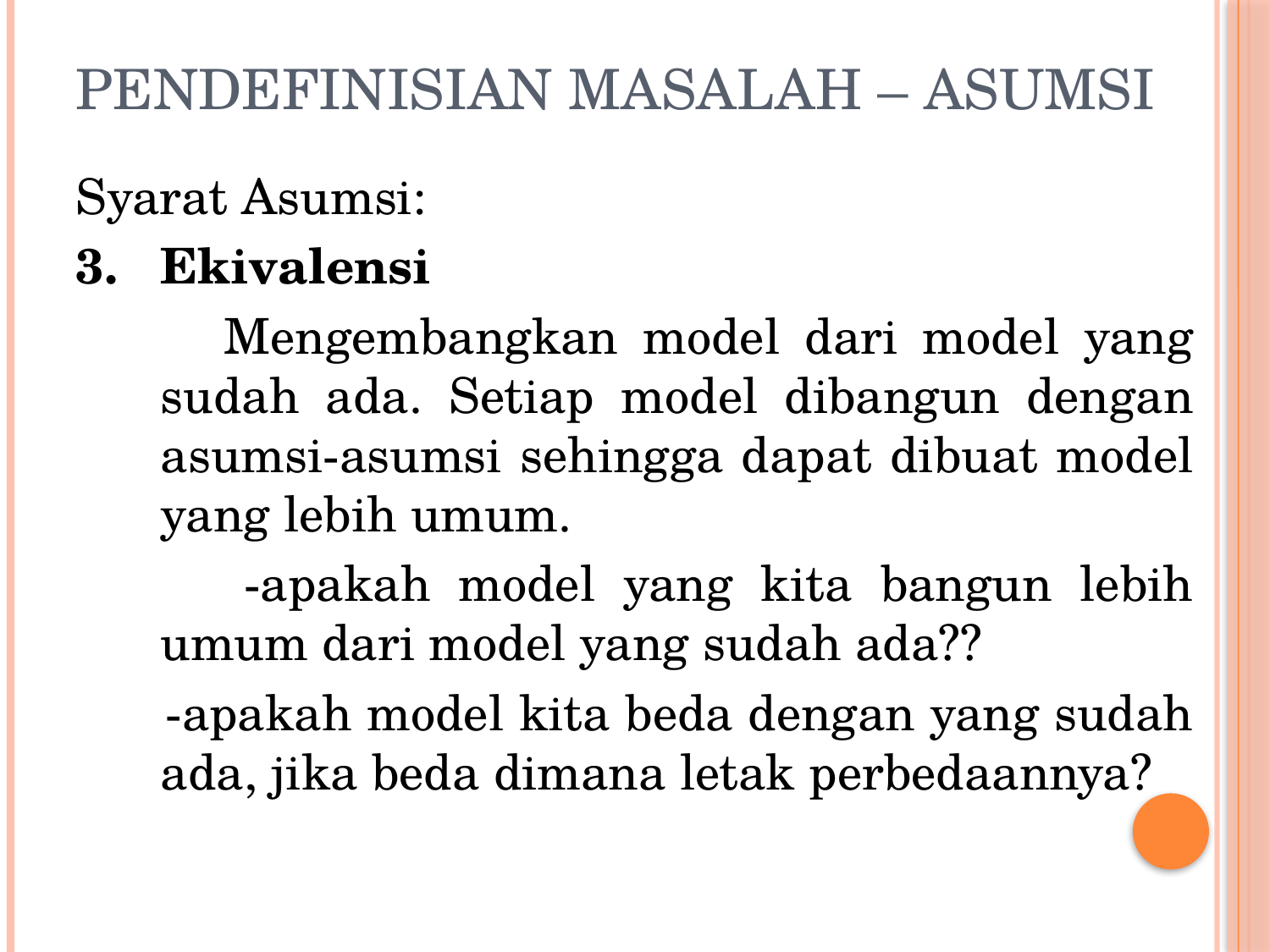

# Pendefinisian Masalah – Asumsi
Syarat Asumsi:
3.   Ekivalensi
      Mengembangkan model dari model yang sudah ada. Setiap model dibangun dengan asumsi-asumsi sehingga dapat dibuat model yang lebih umum.
      -apakah model yang kita bangun lebih umum dari model yang sudah ada??
      -apakah model kita beda dengan yang sudah ada, jika beda dimana letak perbedaannya?